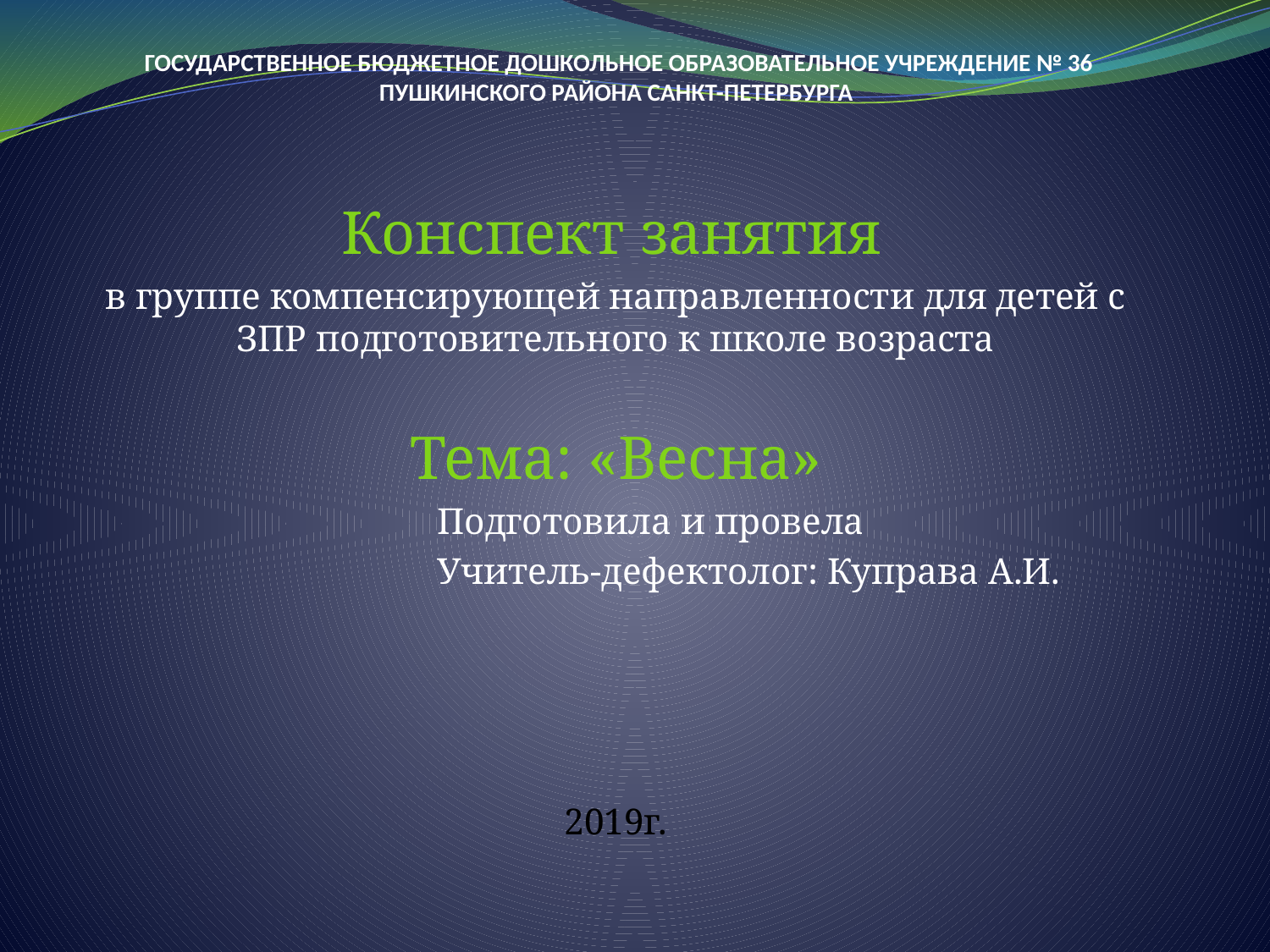

# ГОСУДАРСТВЕННОЕ БЮДЖЕТНОЕ ДОШКОЛЬНОЕ ОБРАЗОВАТЕЛЬНОЕ УЧРЕЖДЕНИЕ № 36 ПУШКИНСКОГО РАЙОНА САНКТ-ПЕТЕРБУРГА

Конспект занятия
в группе компенсирующей направленности для детей с ЗПР подготовительного к школе возраста

Тема: «Весна»
                                       Подготовила и провела
                                       Учитель-дефектолог: Куправа А.И.

2019г.